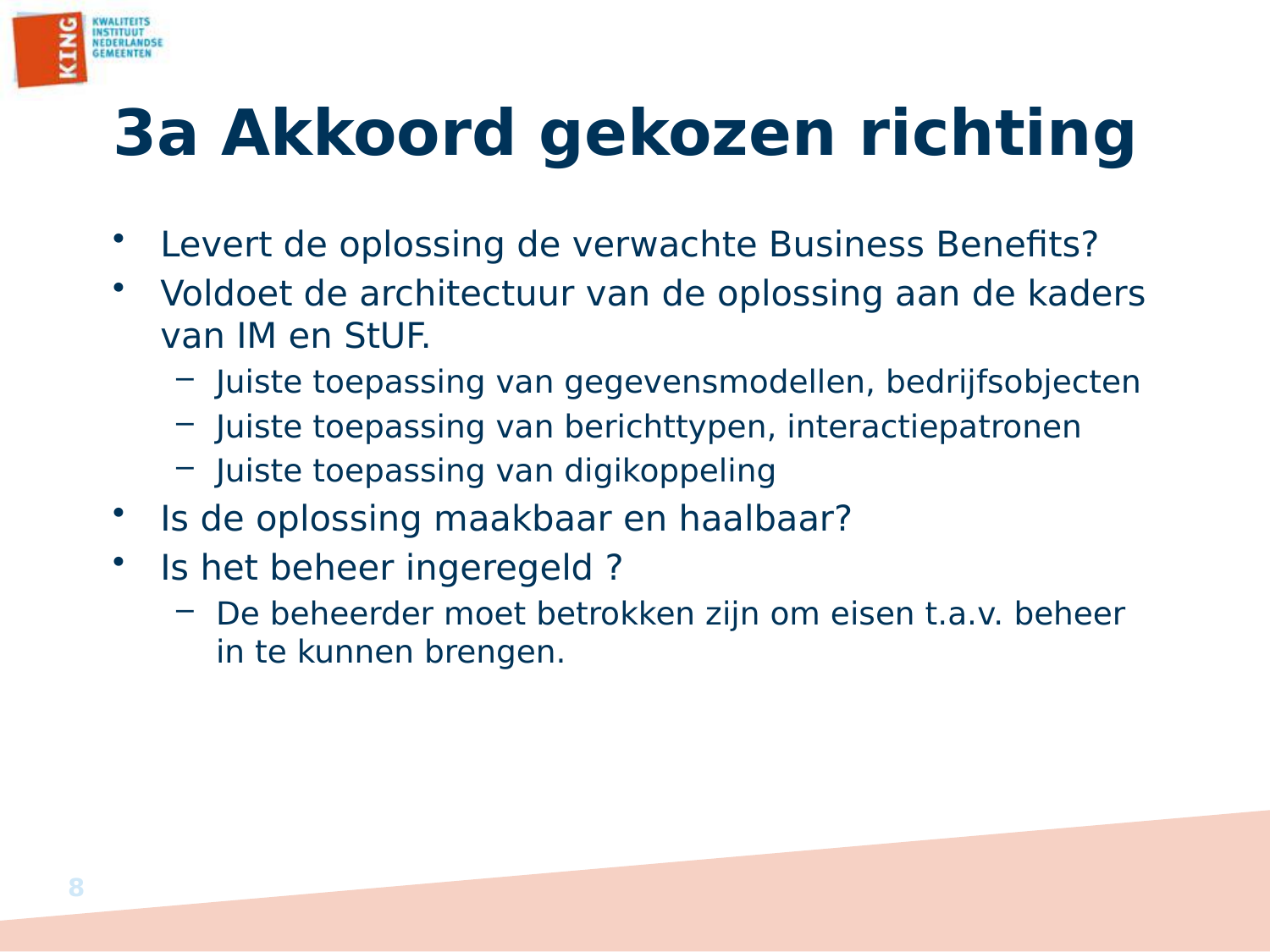

# 3a Akkoord gekozen richting
Levert de oplossing de verwachte Business Benefits?
Voldoet de architectuur van de oplossing aan de kaders van IM en StUF.
Juiste toepassing van gegevensmodellen, bedrijfsobjecten
Juiste toepassing van berichttypen, interactiepatronen
Juiste toepassing van digikoppeling
Is de oplossing maakbaar en haalbaar?
Is het beheer ingeregeld ?
De beheerder moet betrokken zijn om eisen t.a.v. beheer in te kunnen brengen.
8